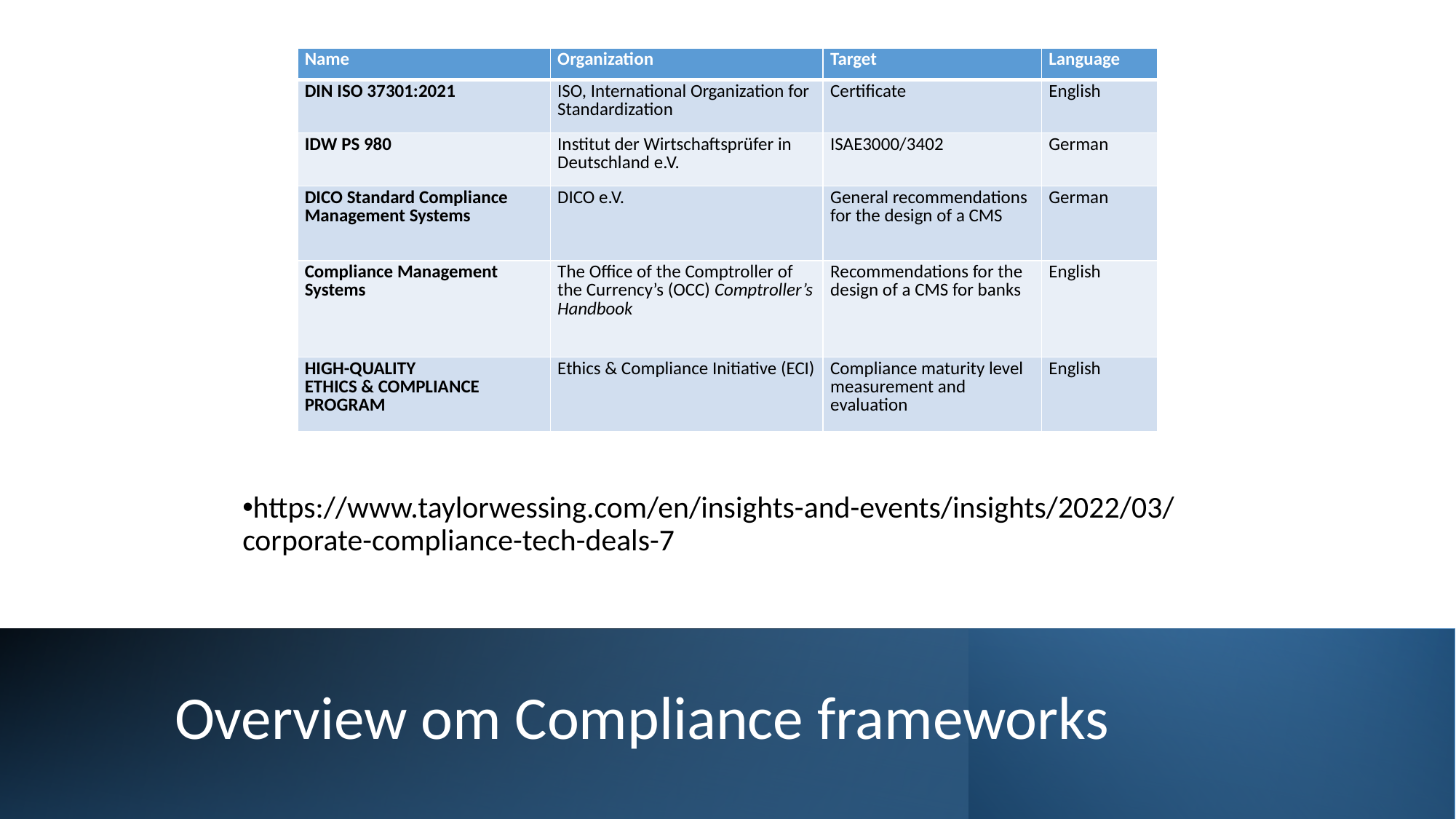

| Name | Organization | Target | Language |
| --- | --- | --- | --- |
| DIN ISO 37301:2021 | ISO, International Organization for Standardization | Certificate | English |
| IDW PS 980 | Institut der Wirtschaftsprüfer in Deutschland e.V. | ISAE3000/3402 | German |
| DICO Standard Compliance Management Systems | DICO e.V. | General recommendations for the design of a CMS | German |
| Compliance Management Systems | The Office of the Comptroller of the Currency’s (OCC) Comptroller’s Handbook | Recommendations for the design of a CMS for banks | English |
| HIGH-QUALITY ETHICS & COMPLIANCE PROGRAM | Ethics & Compliance Initiative (ECI) | Compliance maturity level measurement and evaluation | English |
https://www.taylorwessing.com/en/insights-and-events/insights/2022/03/corporate-compliance-tech-deals-7

# Overview om Compliance frameworks